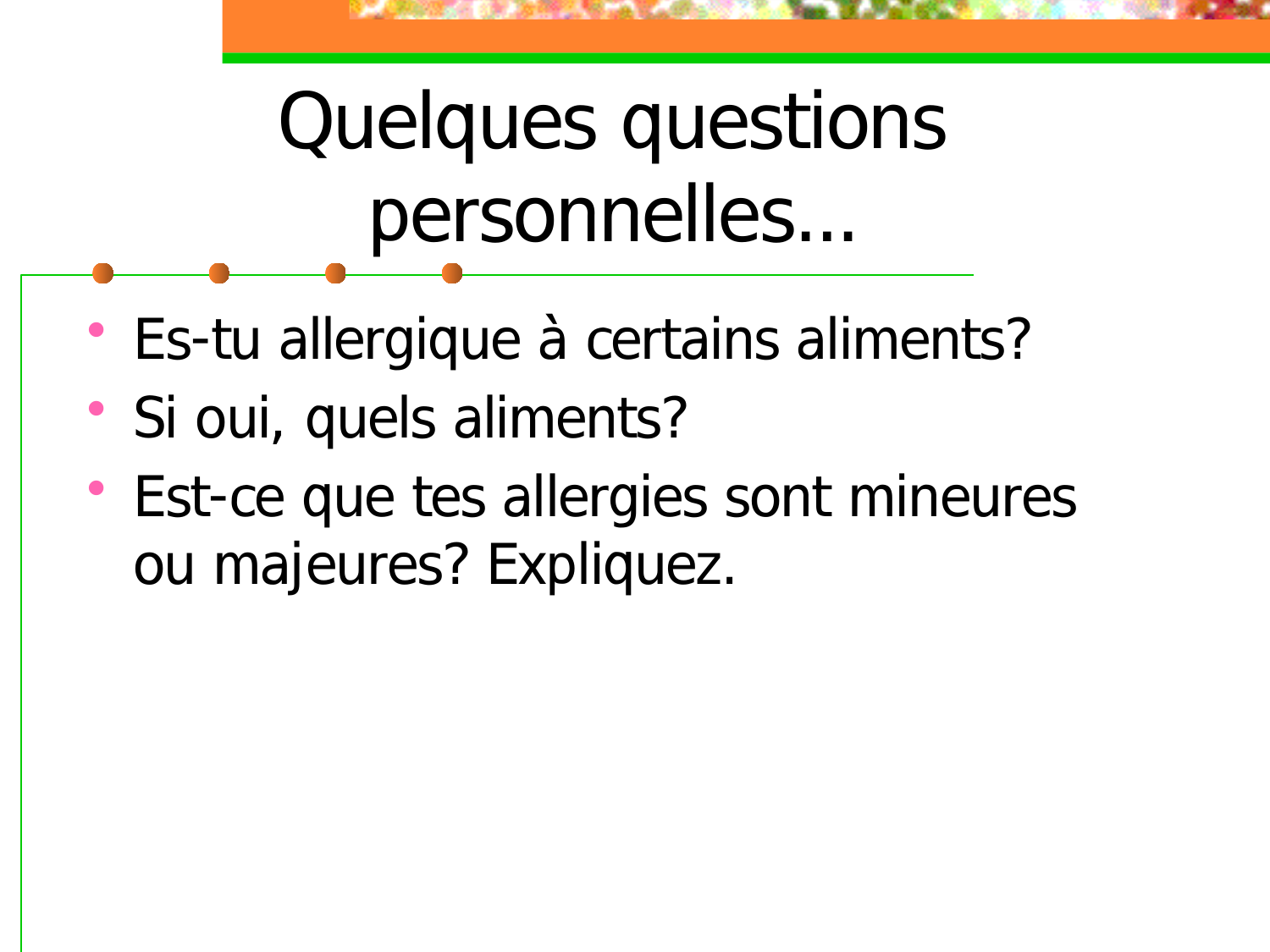

# Quelques questions personnelles…
Es-tu allergique à certains aliments?
Si oui, quels aliments?
Est-ce que tes allergies sont mineures ou majeures? Expliquez.